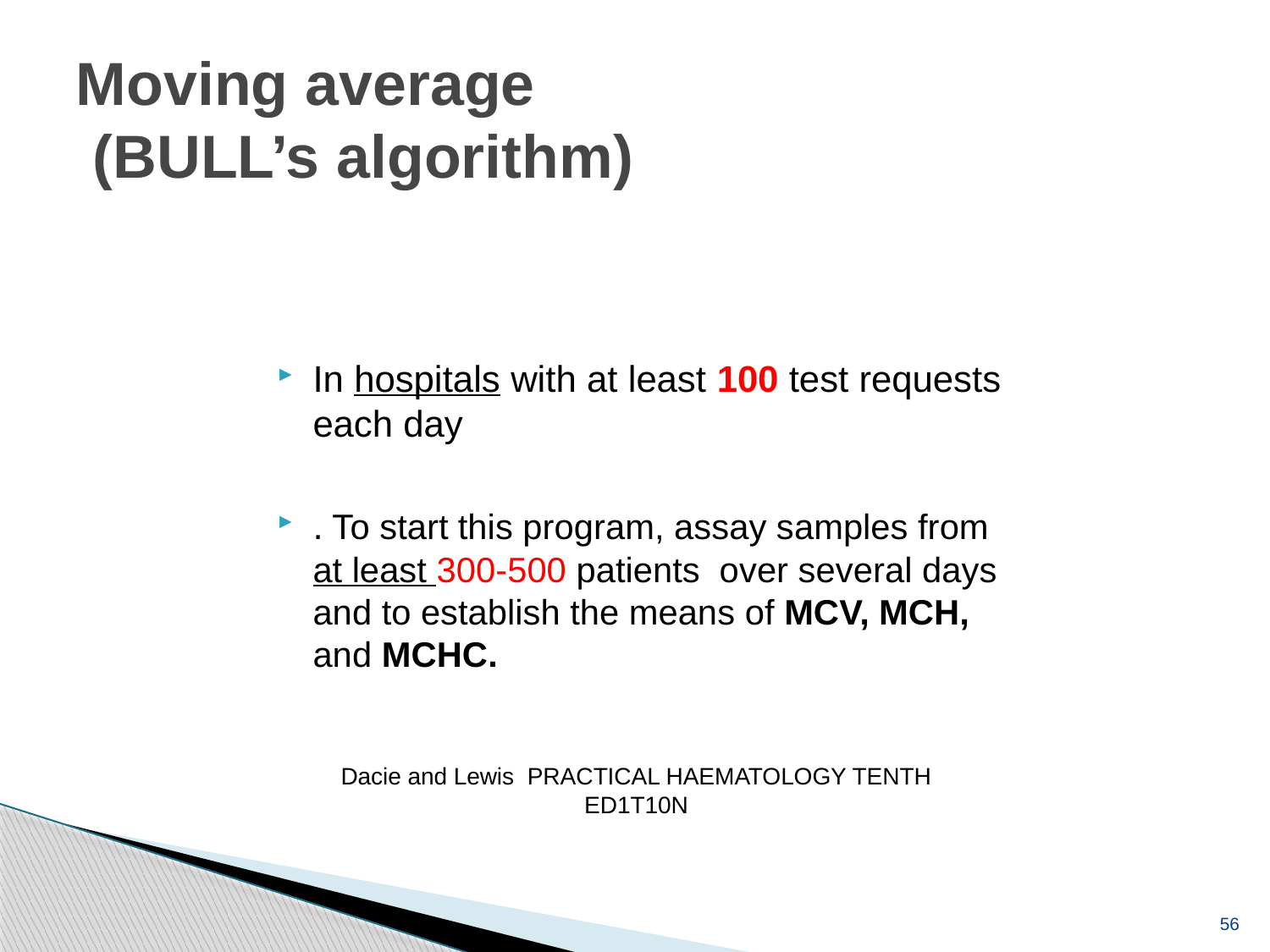

# Moving average (BULL’s algorithm)
In hospitals with at least 100 test requests each day

. To start this program, assay samples from at least 300-500 patients  over several days and to establish the means of MCV, MCH, and MCHC.

Dacie and Lewis  PRACTICAL HAEMATOLOGY TENTH ED1T10N
56